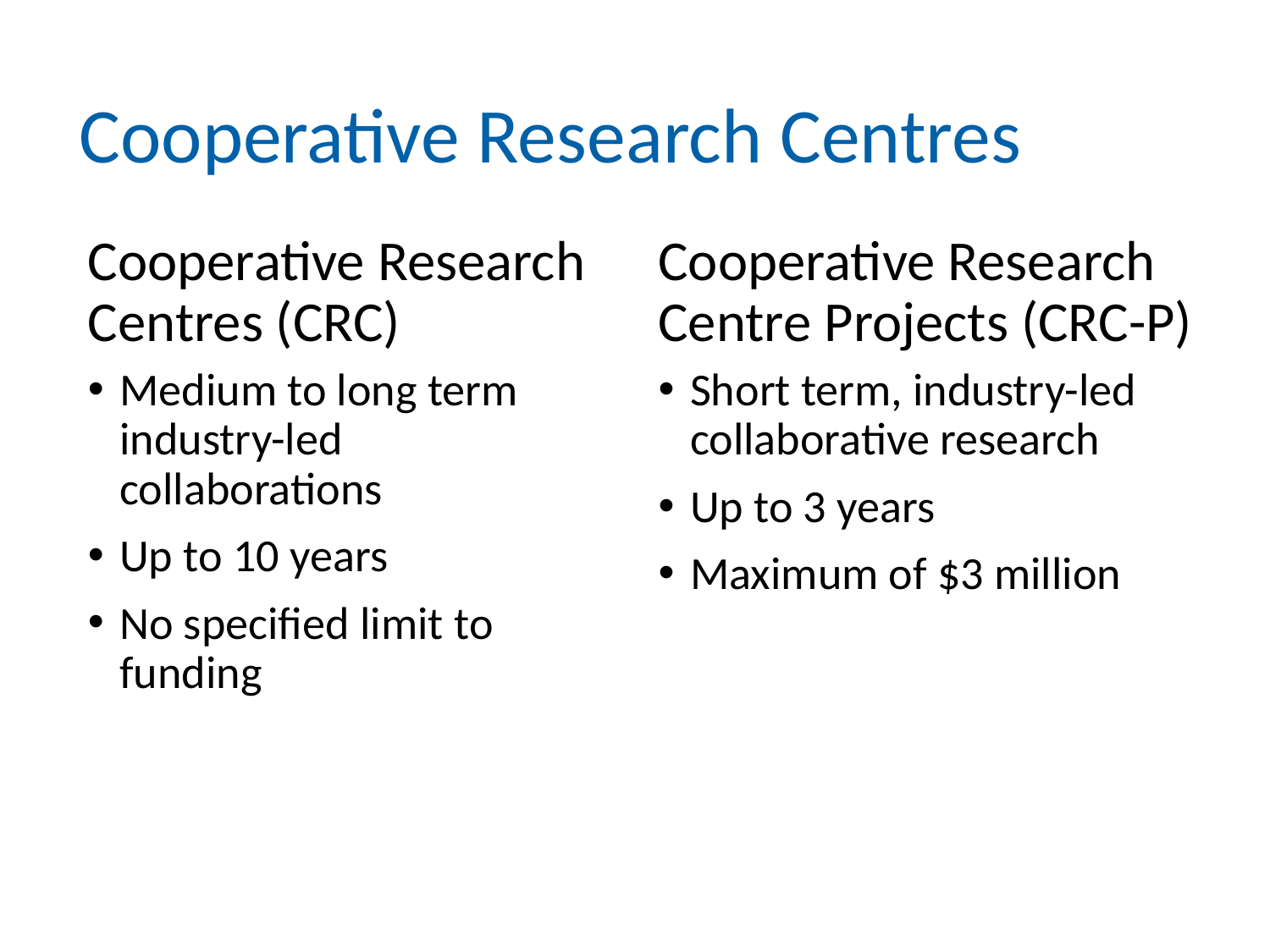

# Cooperative Research Centres
Cooperative Research Centres (CRC)
Cooperative Research Centre Projects (CRC-P)
Medium to long term industry-led collaborations
Up to 10 years
No specified limit to funding

Short term, industry-led collaborative research
Up to 3 years
Maximum of $3 million